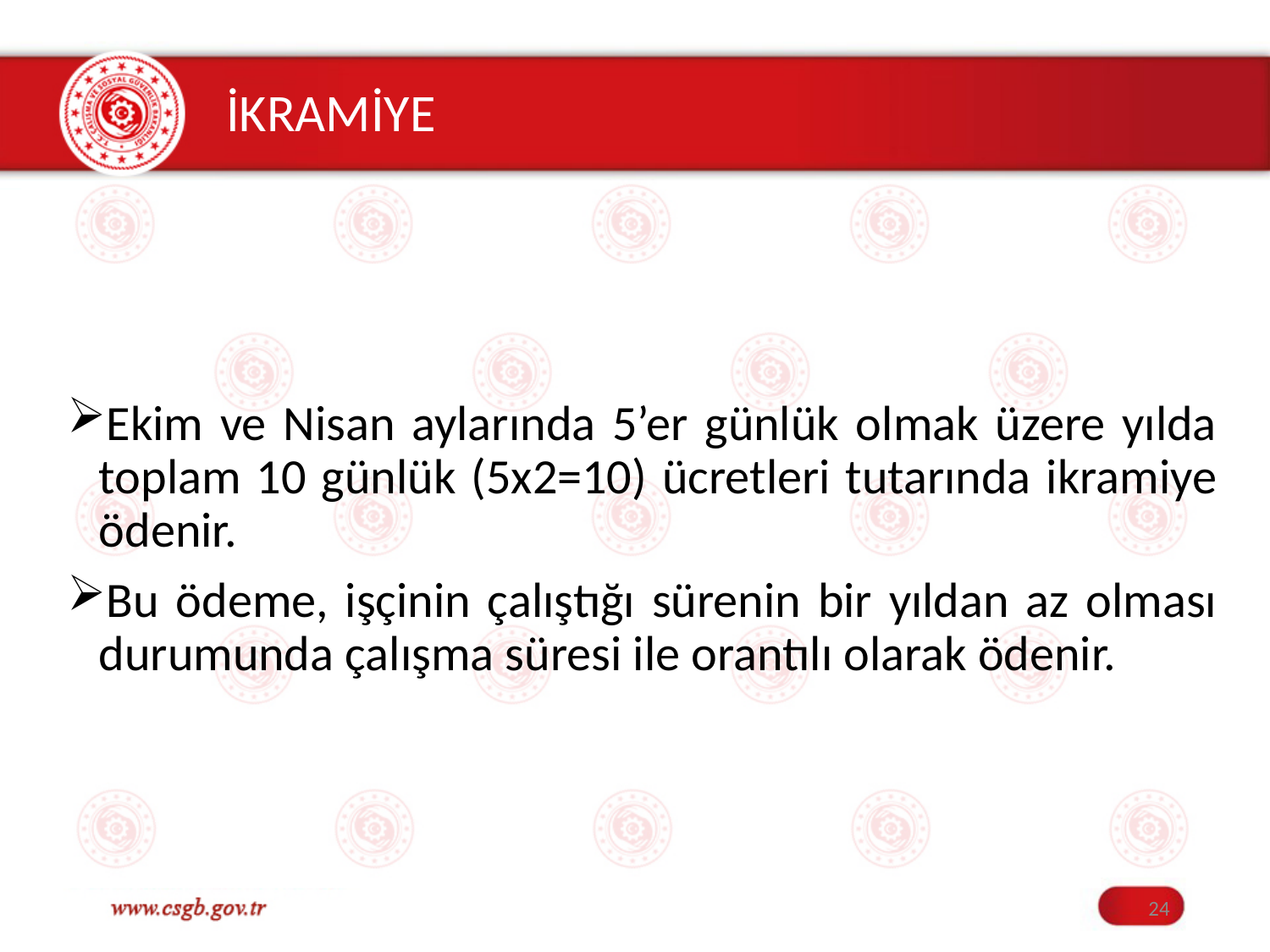

# İKRAMİYE

Ekim ve Nisan aylarında 5’er günlük olmak üzere yılda toplam 10 günlük (5x2=10) ücretleri tutarında ikramiye ödenir.
Bu ödeme, işçinin çalıştığı sürenin bir yıldan az olması durumunda çalışma süresi ile orantılı olarak ödenir.

24